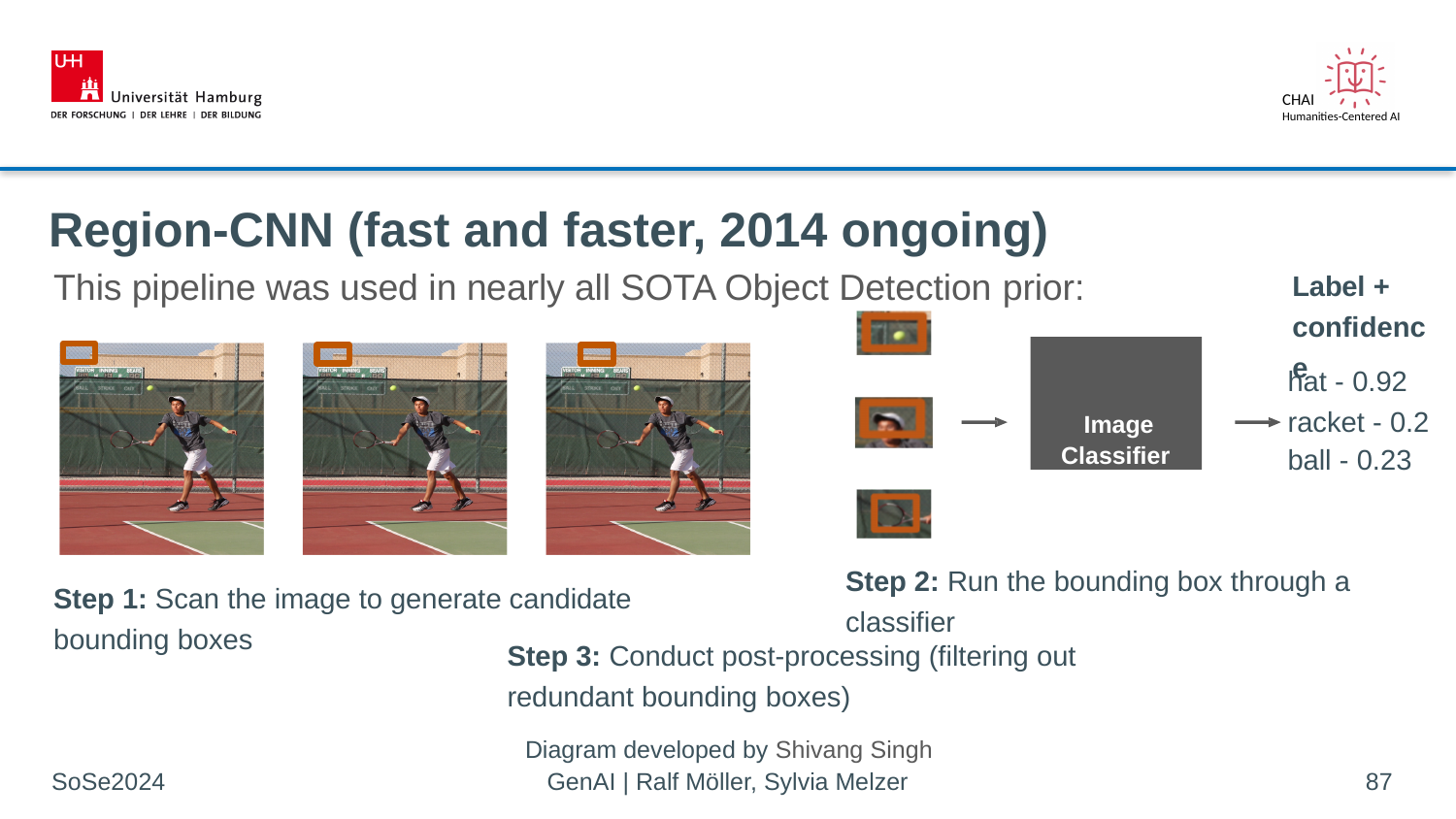

# Region-CNN (fast and faster, 2014 ongoing)
Label +  confidence
This pipeline was used in nearly all SOTA Object Detection prior:

Image  Classifier

hat - 0.92
racket - 0.2
ball - 0.23

Step 2: Run the bounding box through a  classifier
Step 1: Scan the image to generate candidate  bounding boxes
Step 3: Conduct post-processing (filtering out  redundant bounding boxes)
Diagram developed by Shivang Singh
87
SoSe2024
GenAI | Ralf Möller, Sylvia Melzer
87